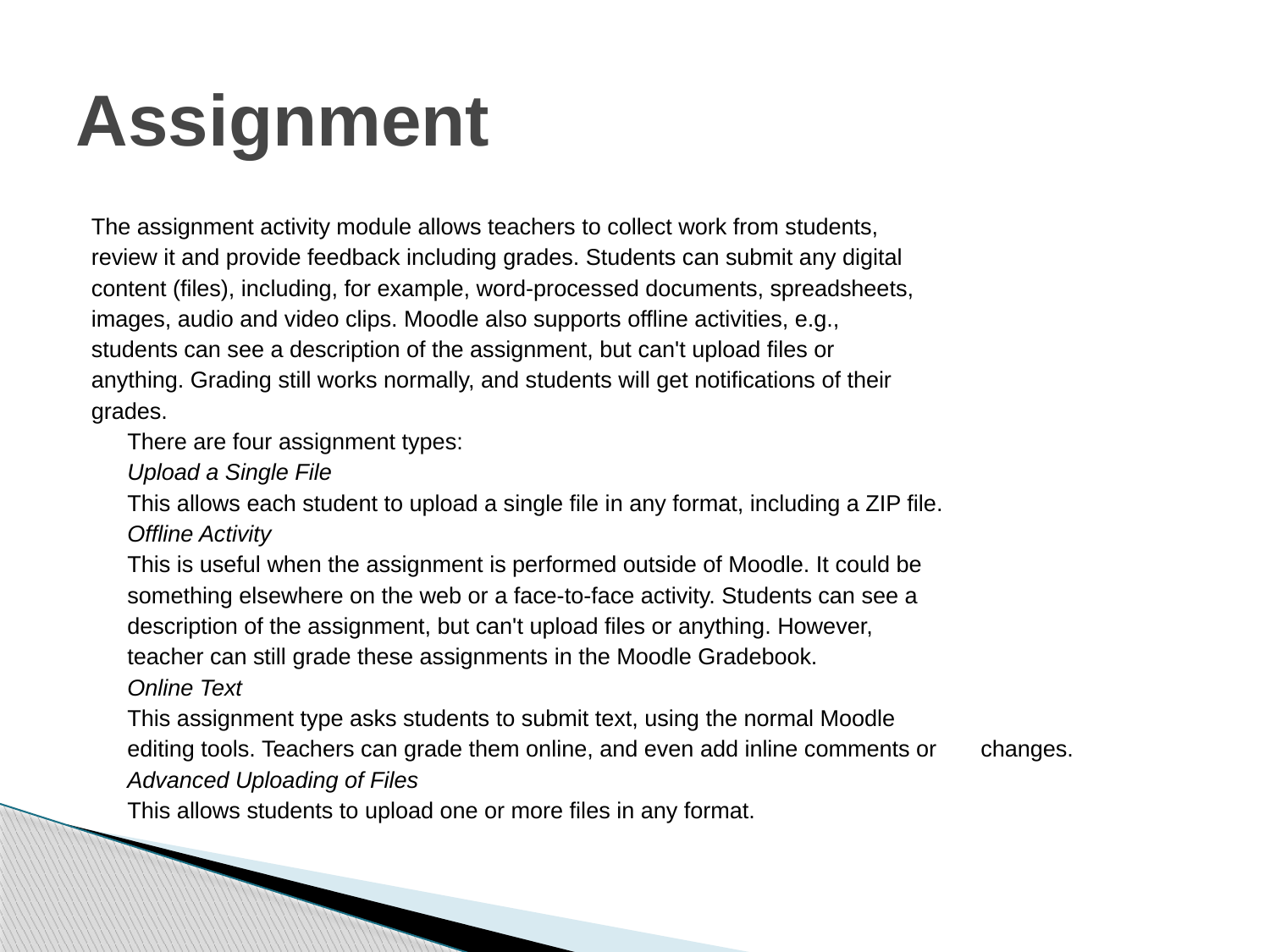

# Assignment
The assignment activity module allows teachers to collect work from students,
review it and provide feedback including grades. Students can submit any digital
content (files), including, for example, word-processed documents, spreadsheets,
images, audio and video clips. Moodle also supports offline activities, e.g.,
students can see a description of the assignment, but can't upload files or
anything. Grading still works normally, and students will get notifications of their
grades.
	There are four assignment types:
	Upload a Single File
		This allows each student to upload a single file in any format, including a ZIP file.
	Offline Activity
		This is useful when the assignment is performed outside of Moodle. It could be
		something elsewhere on the web or a face-to-face activity. Students can see a
		description of the assignment, but can't upload files or anything. However,
		teacher can still grade these assignments in the Moodle Gradebook.
	Online Text
		This assignment type asks students to submit text, using the normal Moodle
		editing tools. Teachers can grade them online, and even add inline comments or 	changes.
	Advanced Uploading of Files
		This allows students to upload one or more files in any format.